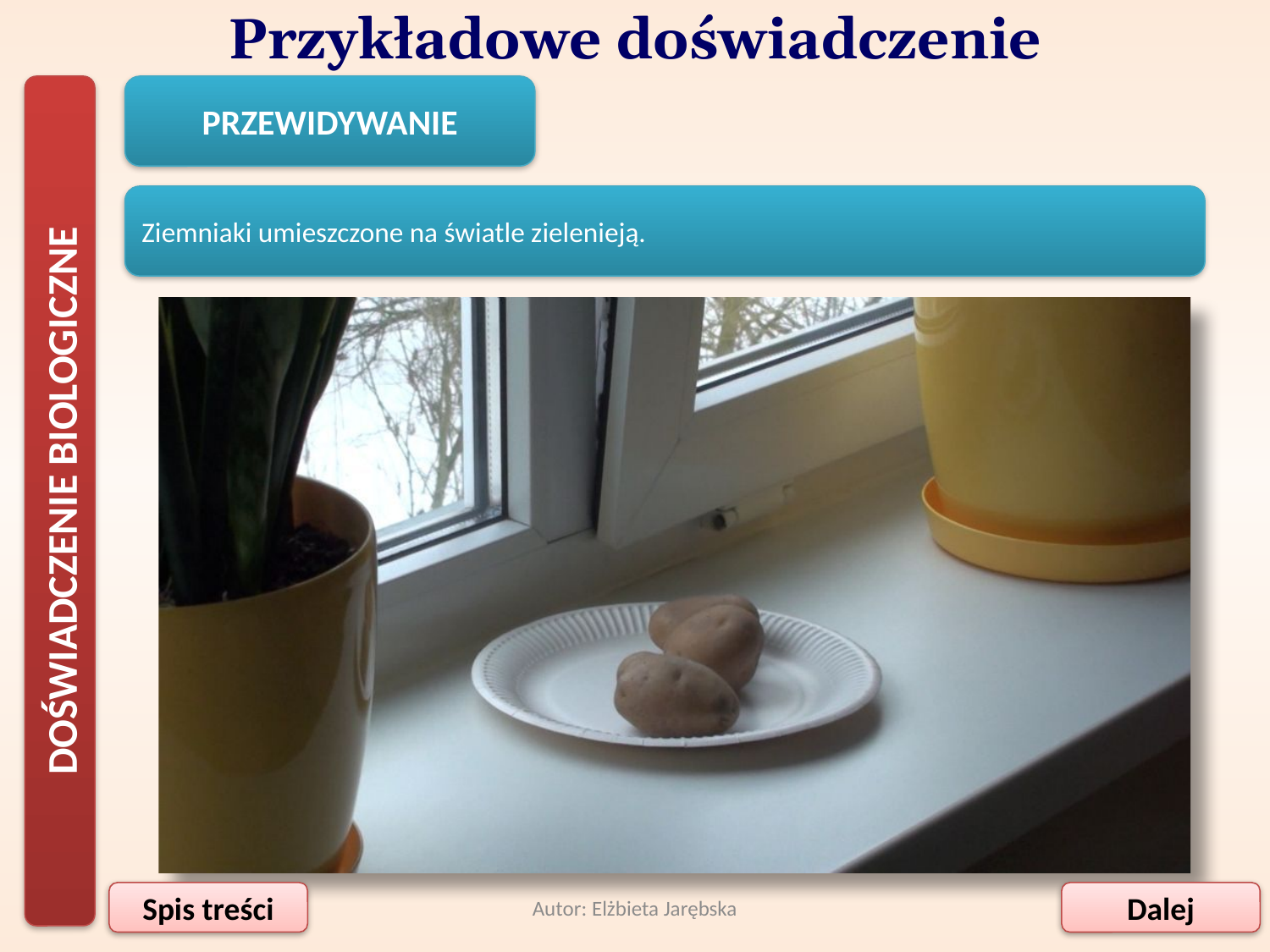

Przykładowe doświadczenie
DOŚWIADCZENIE BIOLOGICZNE
PRZEWIDYWANIE
Ziemniaki umieszczone na światle zielenieją.

Autor: Elżbieta Jarębska
Spis treści
Dalej